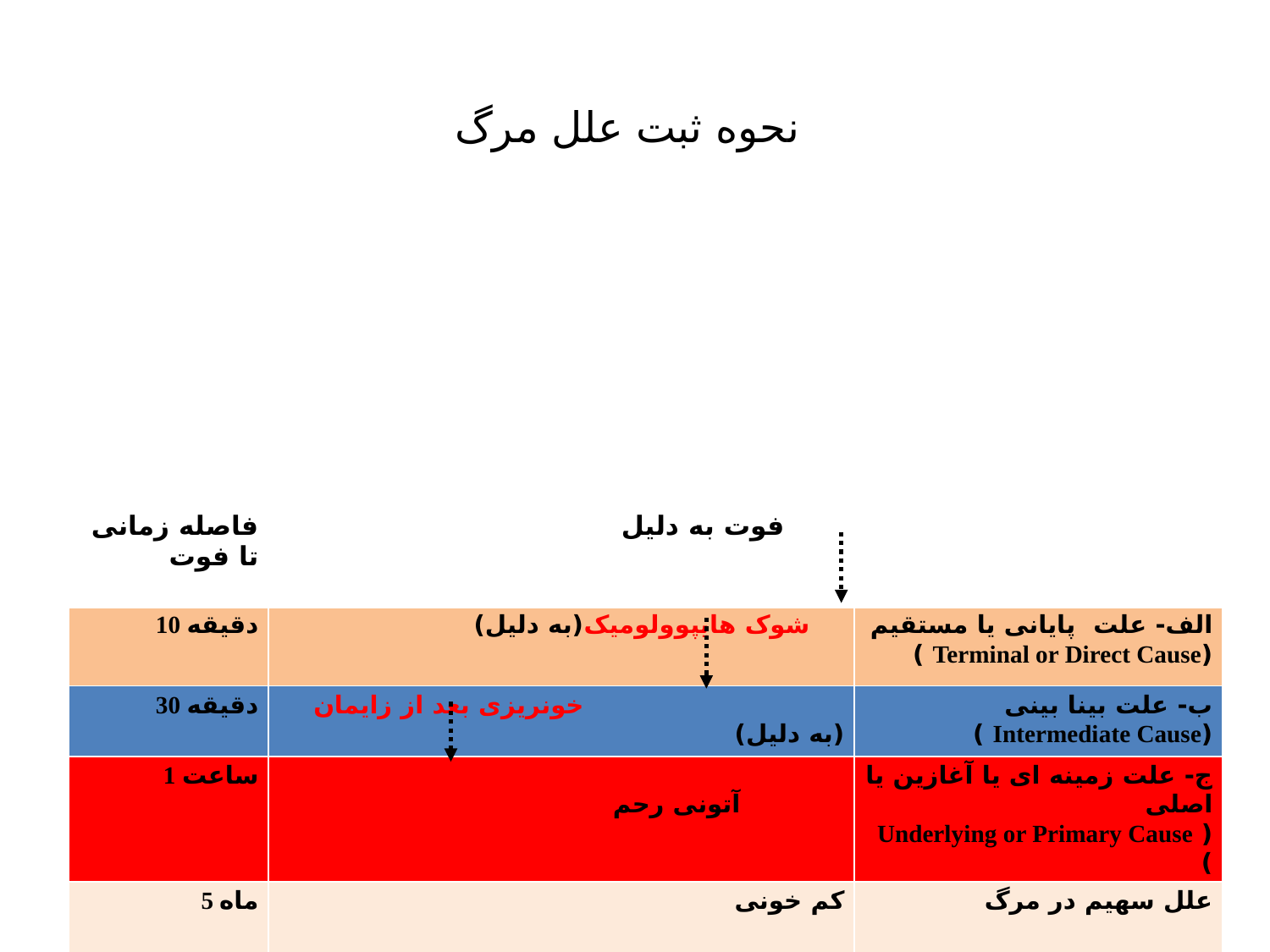

# نحوه ثبت علل مرگ

| فاصله زمانی تا فوت | فوت به دلیل |  |
| --- | --- | --- |
| 10 دقیقه | شوک هایپوولومیک(به دلیل) | الف- علت پایانی یا مستقیم (Terminal or Direct Cause ) |
| 30 دقیقه | خونریزی بعد از زایمان (به دلیل) | ب- علت بینا بینی (Intermediate Cause ) |
| 1 ساعت | آتونی رحم | ج- علت زمینه ای یا آغازین یا اصلی ( Underlying or Primary Cause ) |
| 5 ماه | کم خونی | علل سهیم در مرگ |